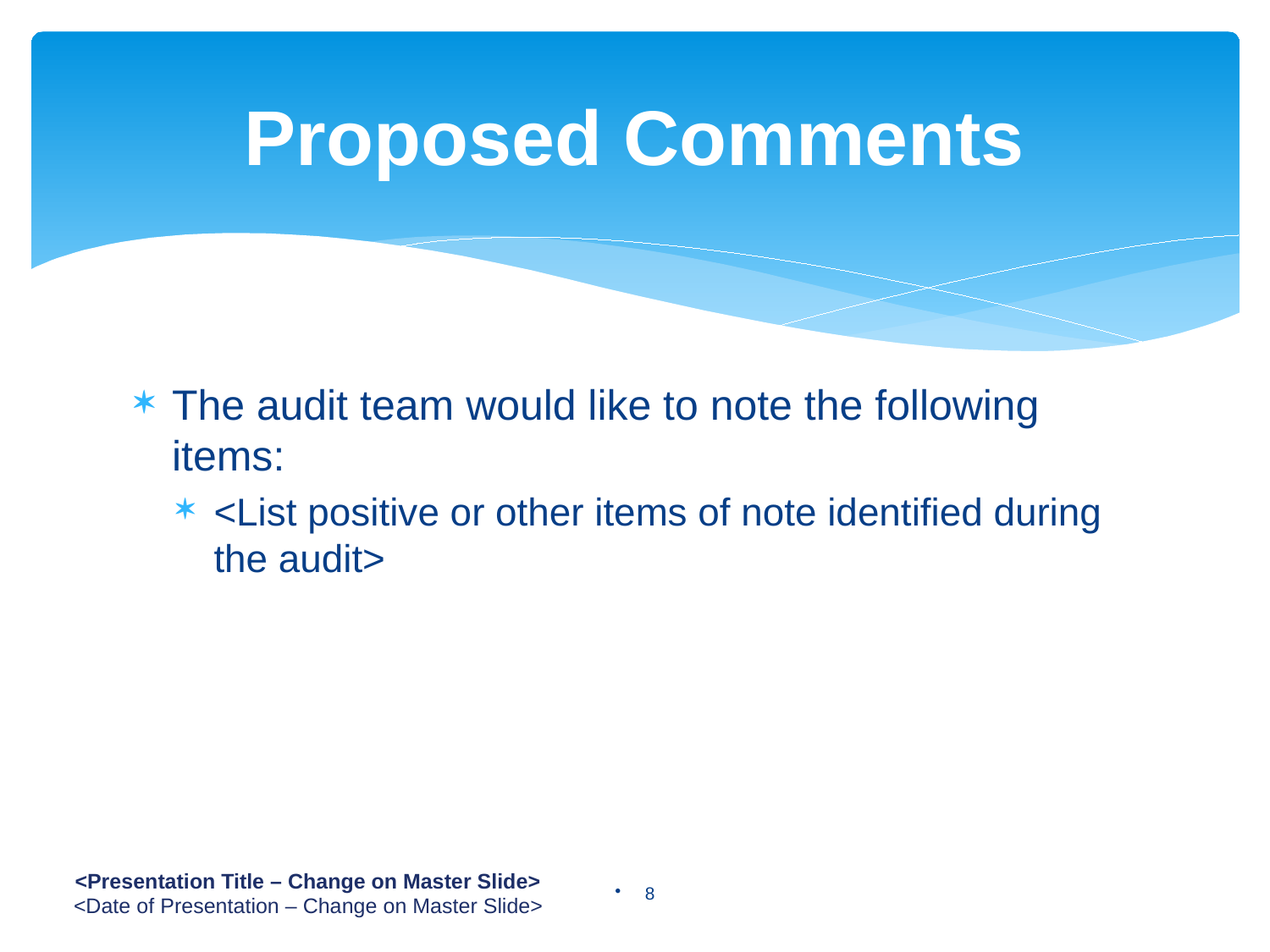

# Proposed Comments
The audit team would like to note the following items:
<List positive or other items of note identified during the audit>
8